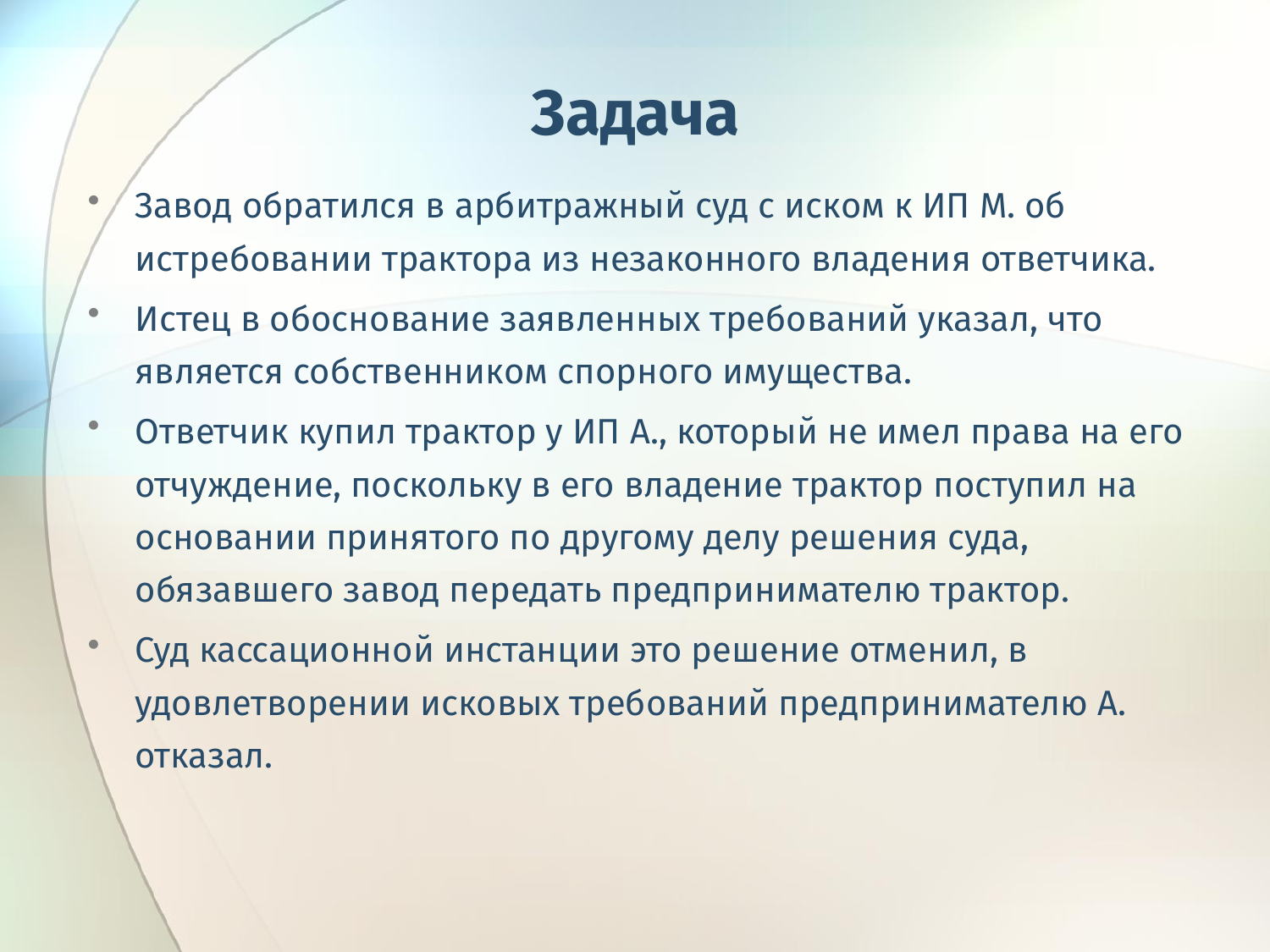

# Задача
Завод обратился в арбитражный суд с иском к ИП М. об истребовании трактора из незаконного владения ответчика.
Истец в обоснование заявленных требований указал, что является собственником спорного имущества.
Ответчик купил трактор у ИП А., который не имел права на его отчуждение, поскольку в его владение трактор поступил на основании принятого по другому делу решения суда, обязавшего завод передать предпринимателю трактор.
Суд кассационной инстанции это решение отменил, в удовлетворении исковых требований предпринимателю А. отказал.